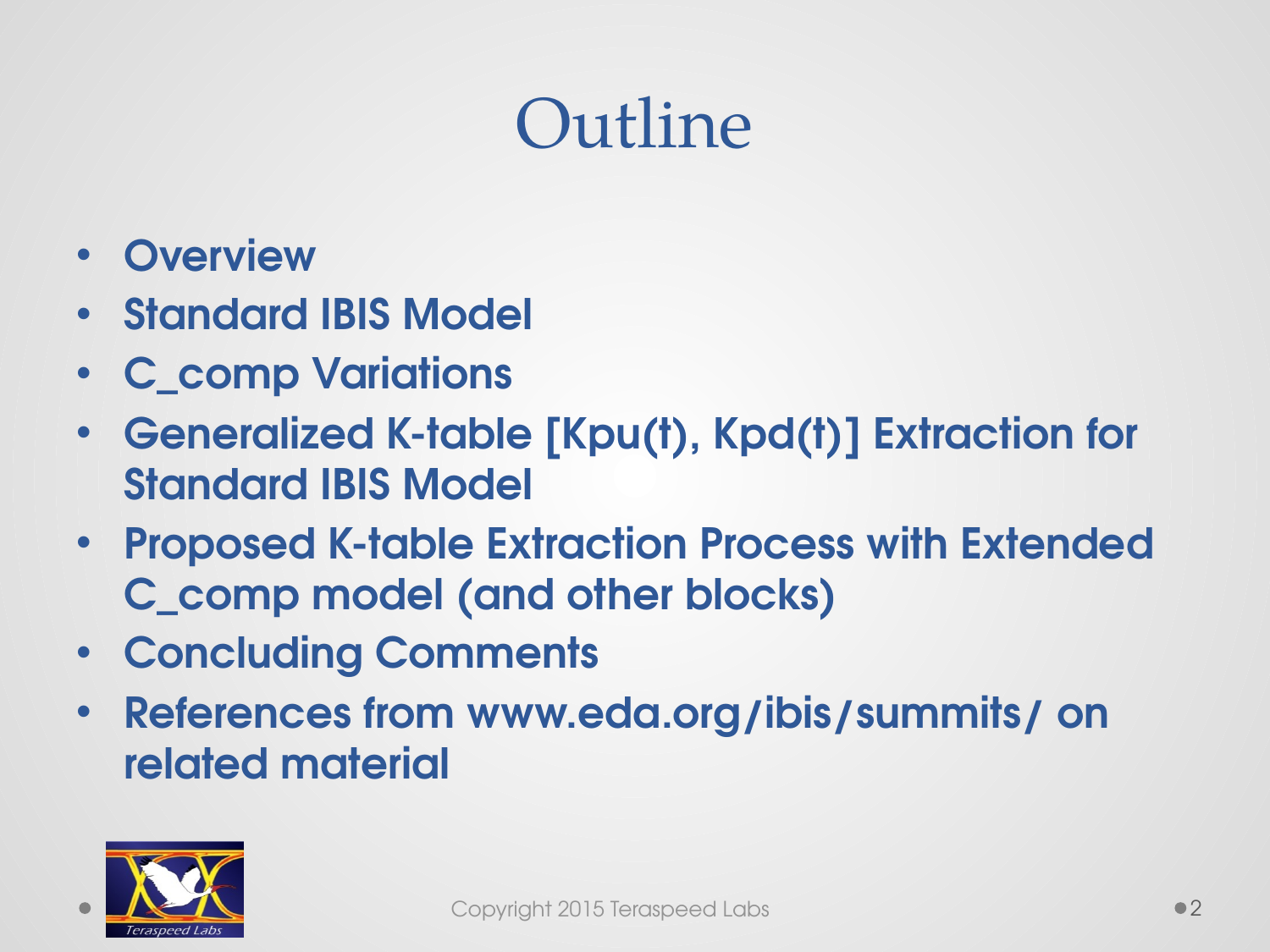

# Outline
Overview
Standard IBIS Model
C_comp Variations
Generalized K-table [Kpu(t), Kpd(t)] Extraction for Standard IBIS Model
Proposed K-table Extraction Process with Extended C_comp model (and other blocks)
Concluding Comments
References from www.eda.org/ibis/summits/ on related material

2
Copyright 2015 Teraspeed Labs